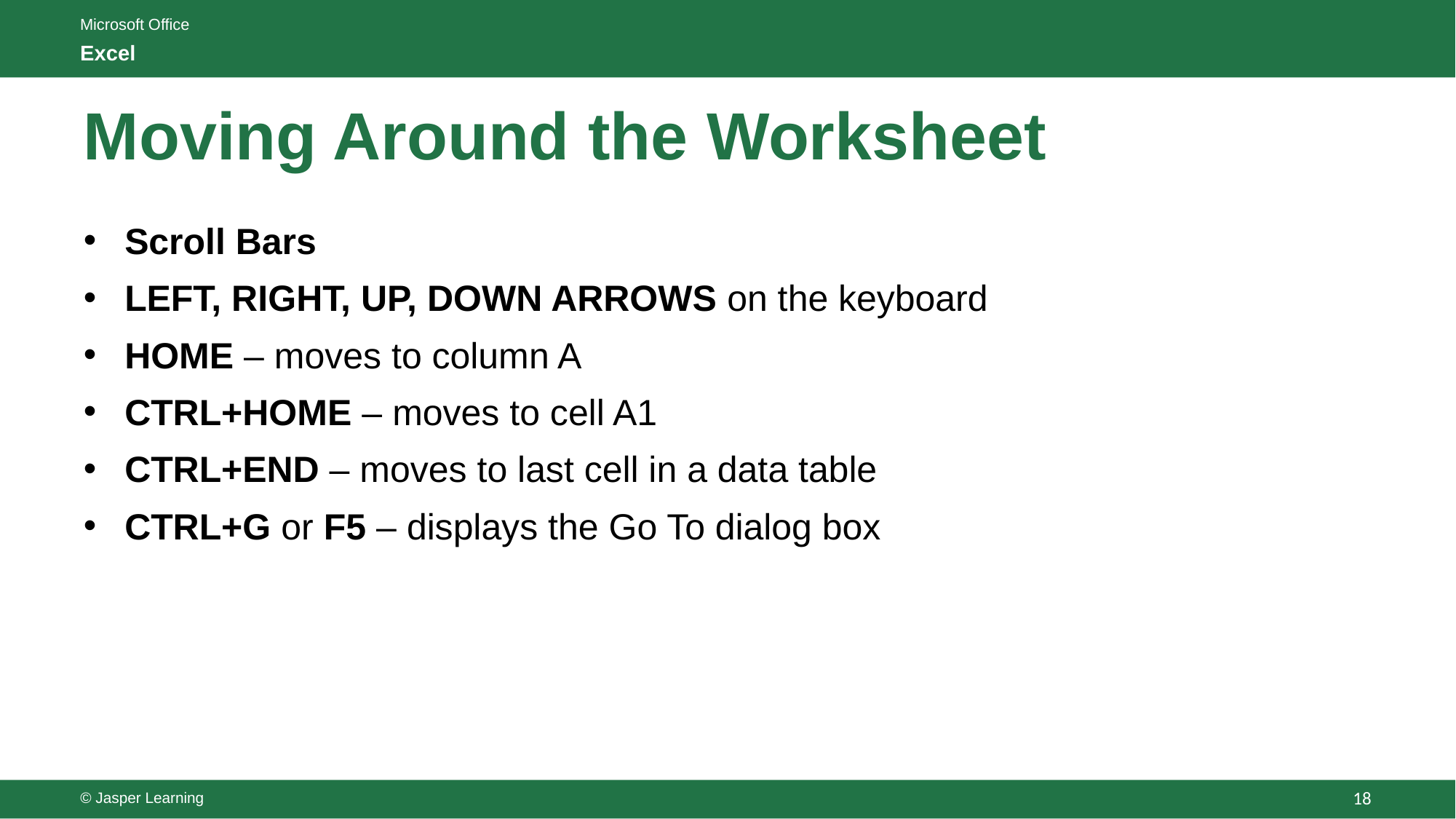

# Moving Around the Worksheet
Scroll Bars
LEFT, RIGHT, UP, DOWN ARROWS on the keyboard
HOME – moves to column A
CTRL+HOME – moves to cell A1
CTRL+END – moves to last cell in a data table
CTRL+G or F5 – displays the Go To dialog box
© Jasper Learning
18